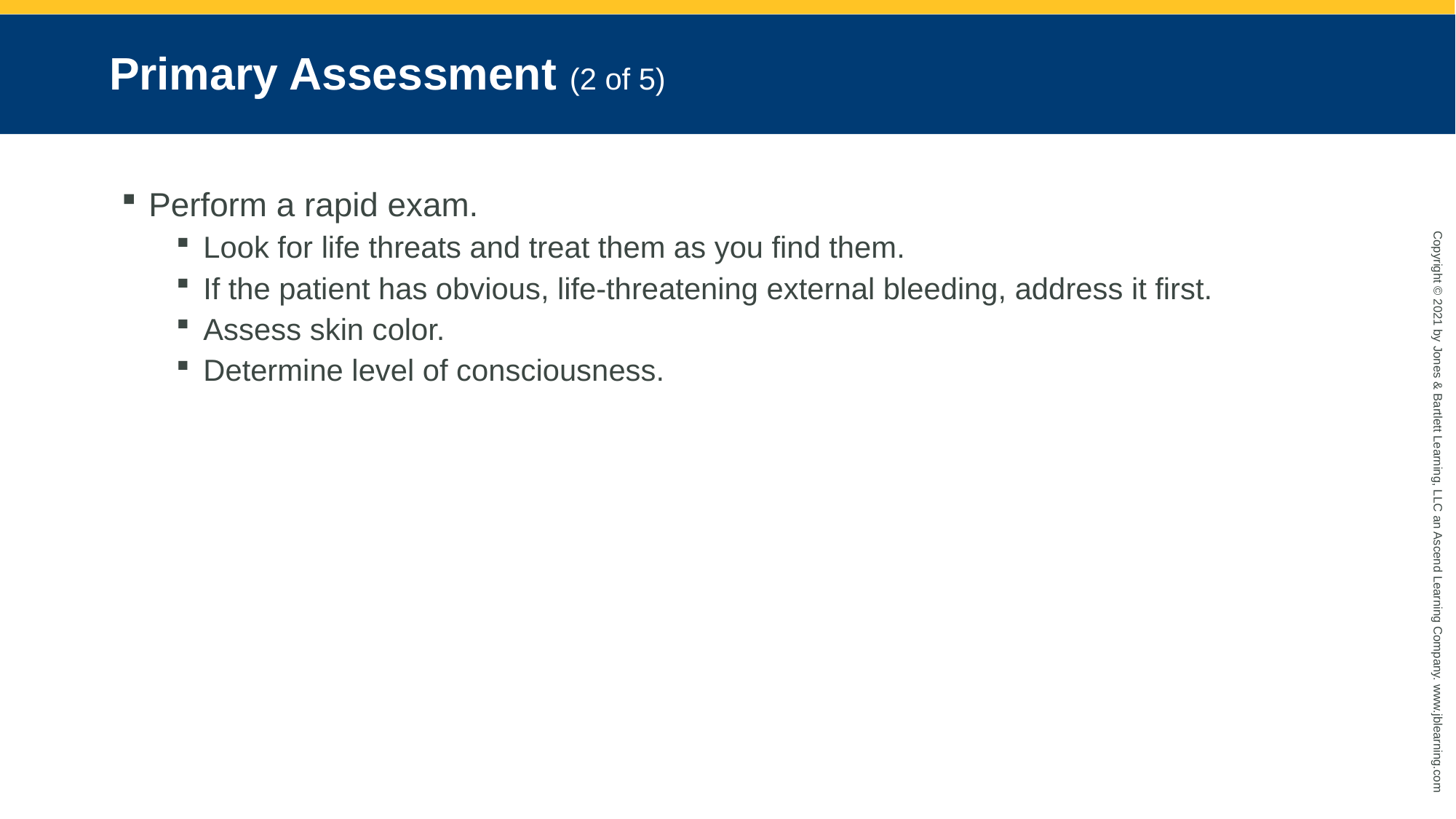

# Primary Assessment (2 of 5)
Perform a rapid exam.
Look for life threats and treat them as you find them.
If the patient has obvious, life-threatening external bleeding, address it first.
Assess skin color.
Determine level of consciousness.